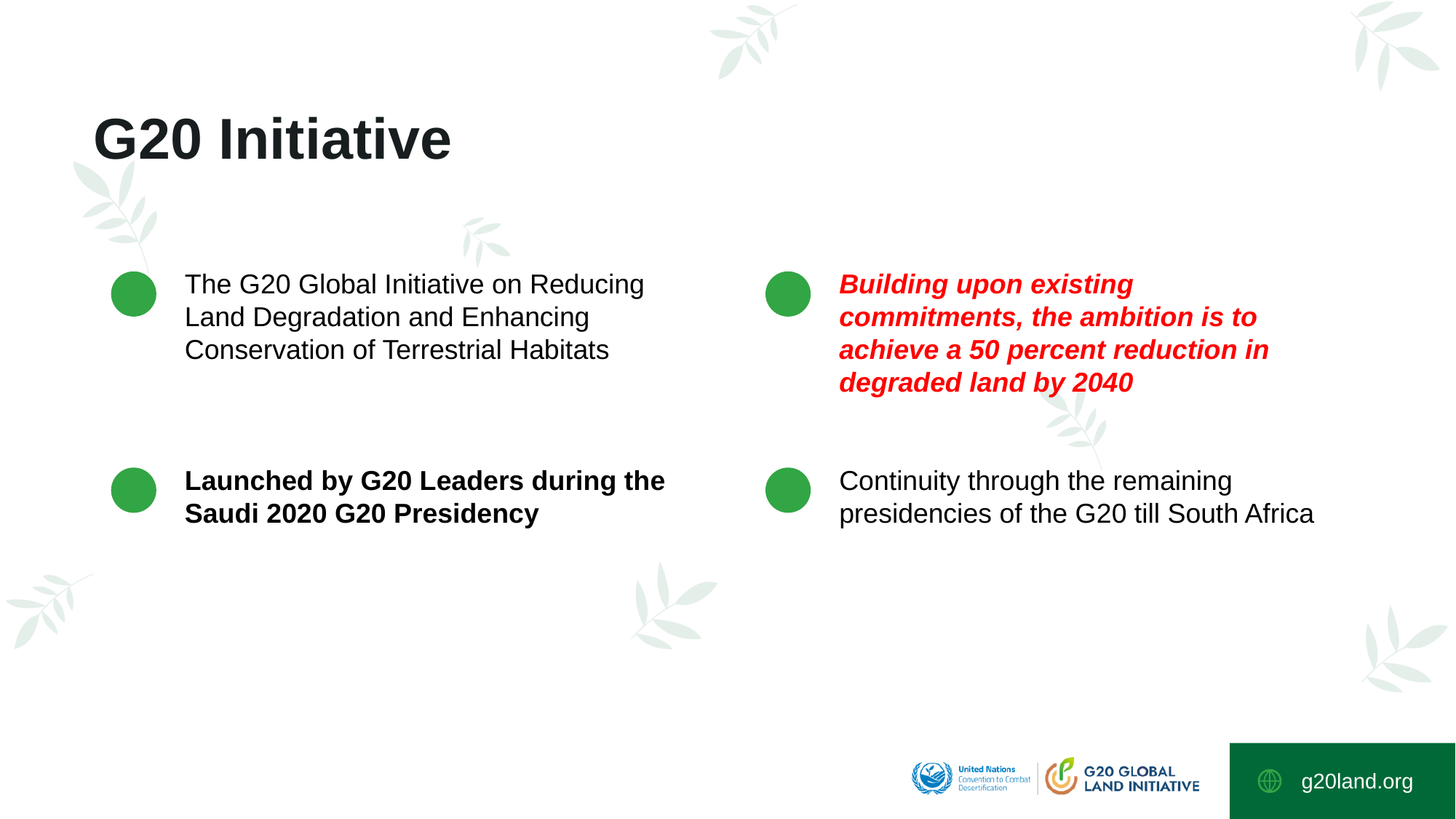

G20 Initiative
The G20 Global Initiative on Reducing
Land Degradation and Enhancing
Conservation of Terrestrial Habitats​
Building upon existing
commitments, the ambition is to
achieve a 50 percent reduction in
degraded land by 2040 ​

Launched by G20 Leaders during the
Saudi 2020 G20 Presidency​
Continuity through the remaining presidencies of the G20 till South Africa